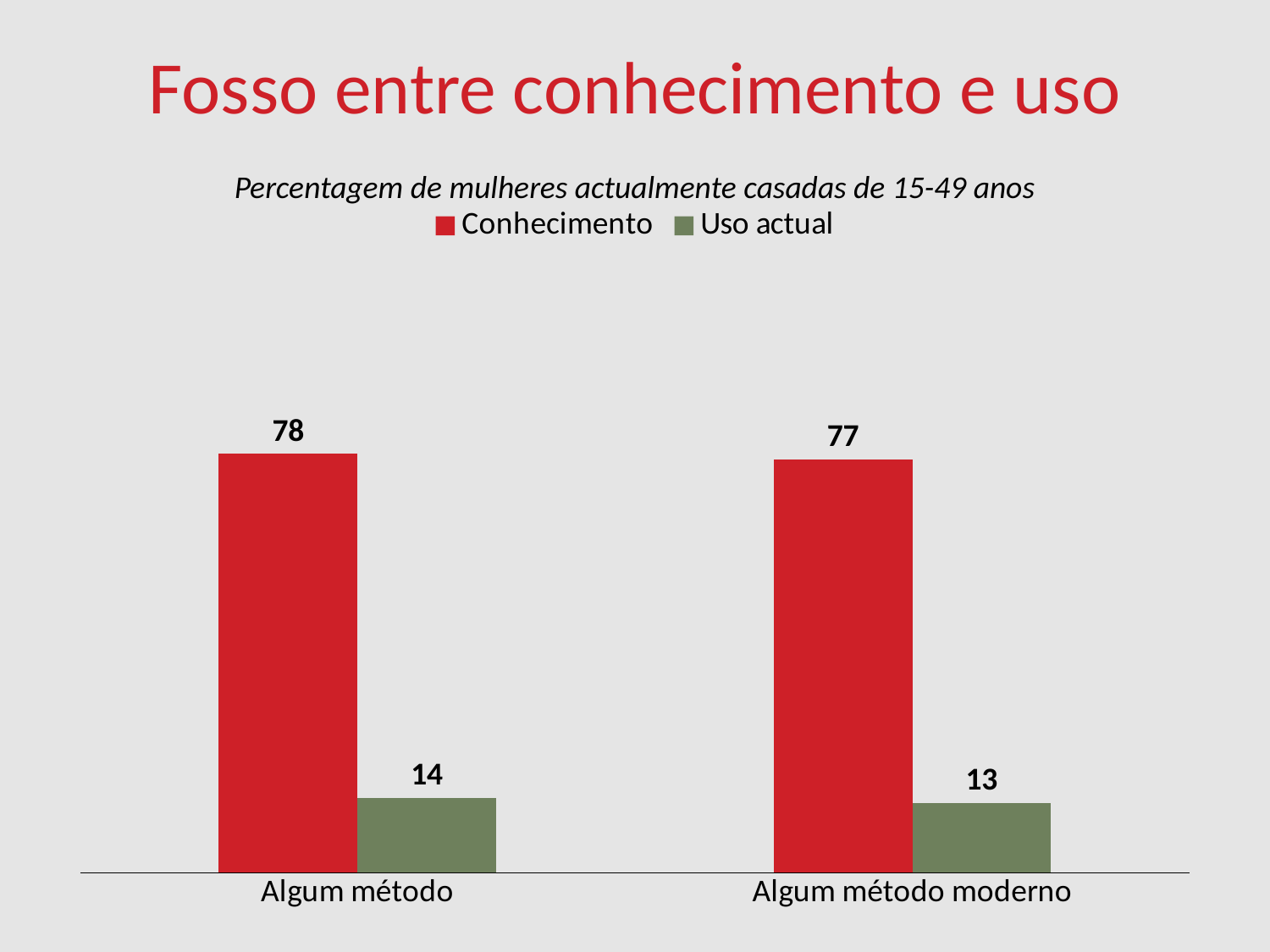

Fosso entre conhecimento e uso
Percentagem de mulheres actualmente casadas de 15-49 anos

### Chart

| Category | Conhecimento | Uso actual |
|---|---|---|
| Algum método | 78.0 | 14.0 |
| Algum método moderno | 77.0 | 13.0 |